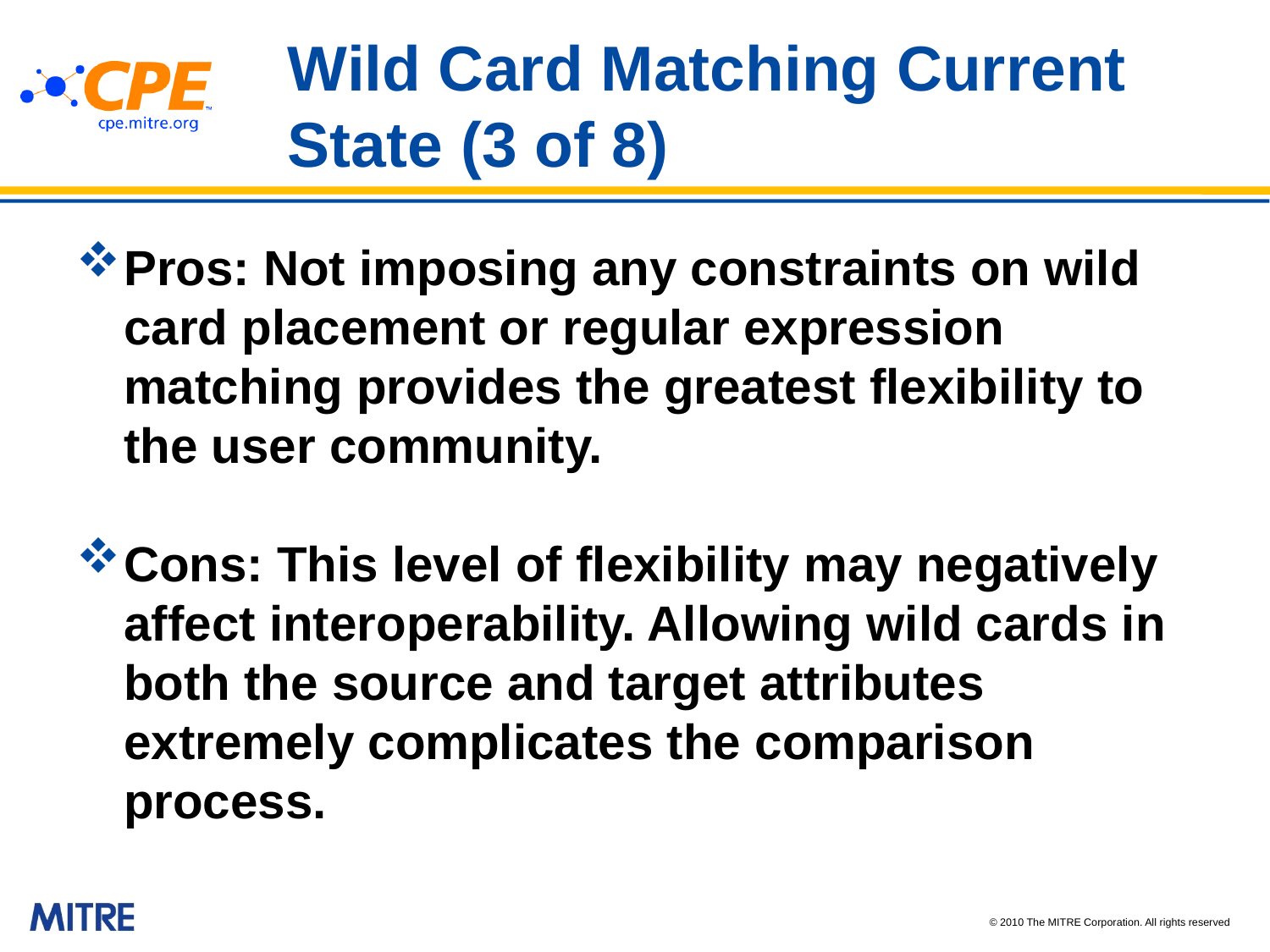

# Wild Card Matching Current State (3 of 8)
Pros: Not imposing any constraints on wild card placement or regular expression matching provides the greatest flexibility to the user community.

Cons: This level of flexibility may negatively affect interoperability. Allowing wild cards in both the source and target attributes extremely complicates the comparison process.